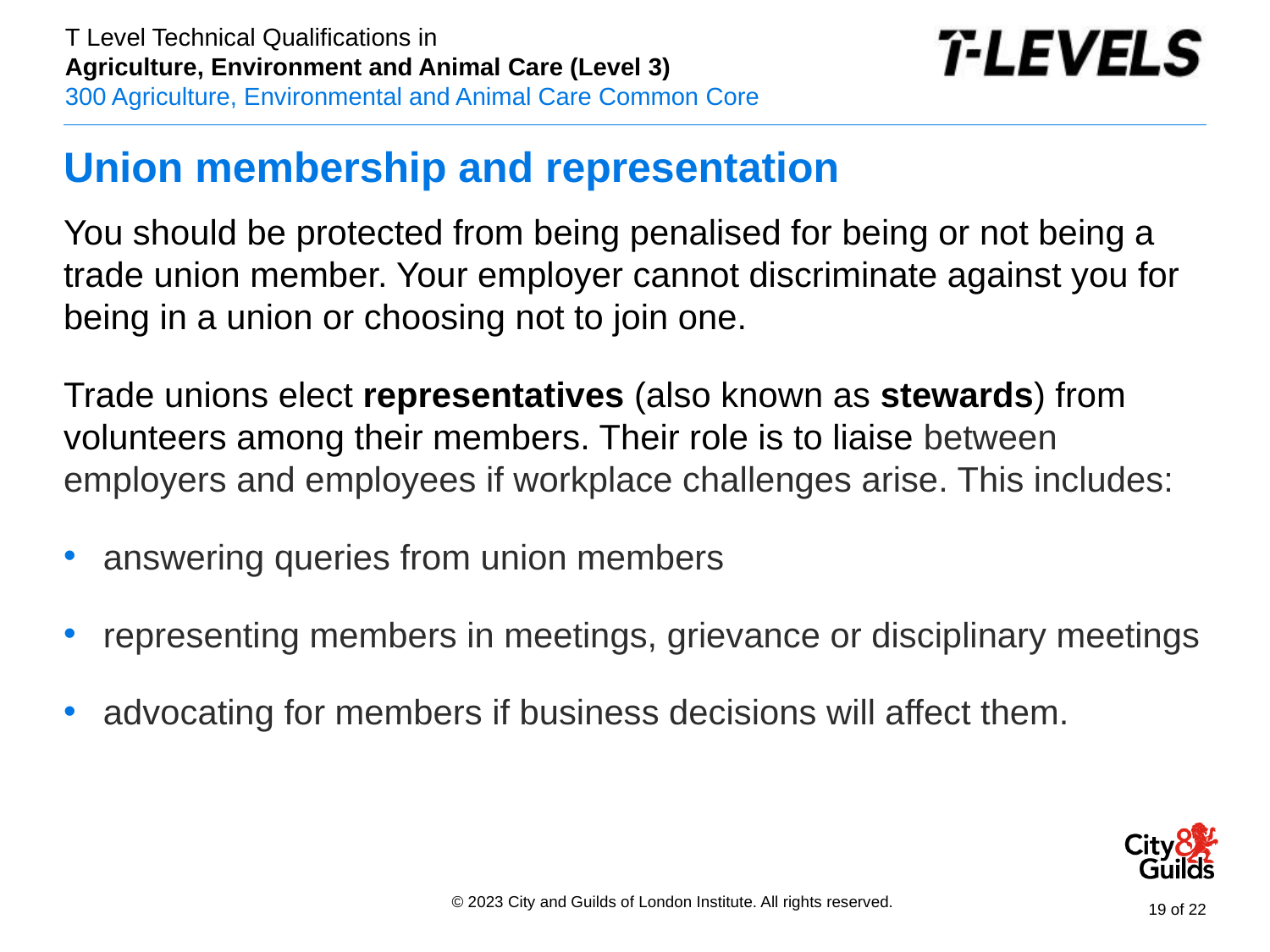

# Union membership and representation
You should be protected from being penalised for being or not being a trade union member. Your employer cannot discriminate against you for being in a union or choosing not to join one.
Trade unions elect representatives (also known as stewards) from volunteers among their members. Their role is to liaise between employers and employees if workplace challenges arise. This includes:
answering queries from union members
representing members in meetings, grievance or disciplinary meetings
advocating for members if business decisions will affect them.